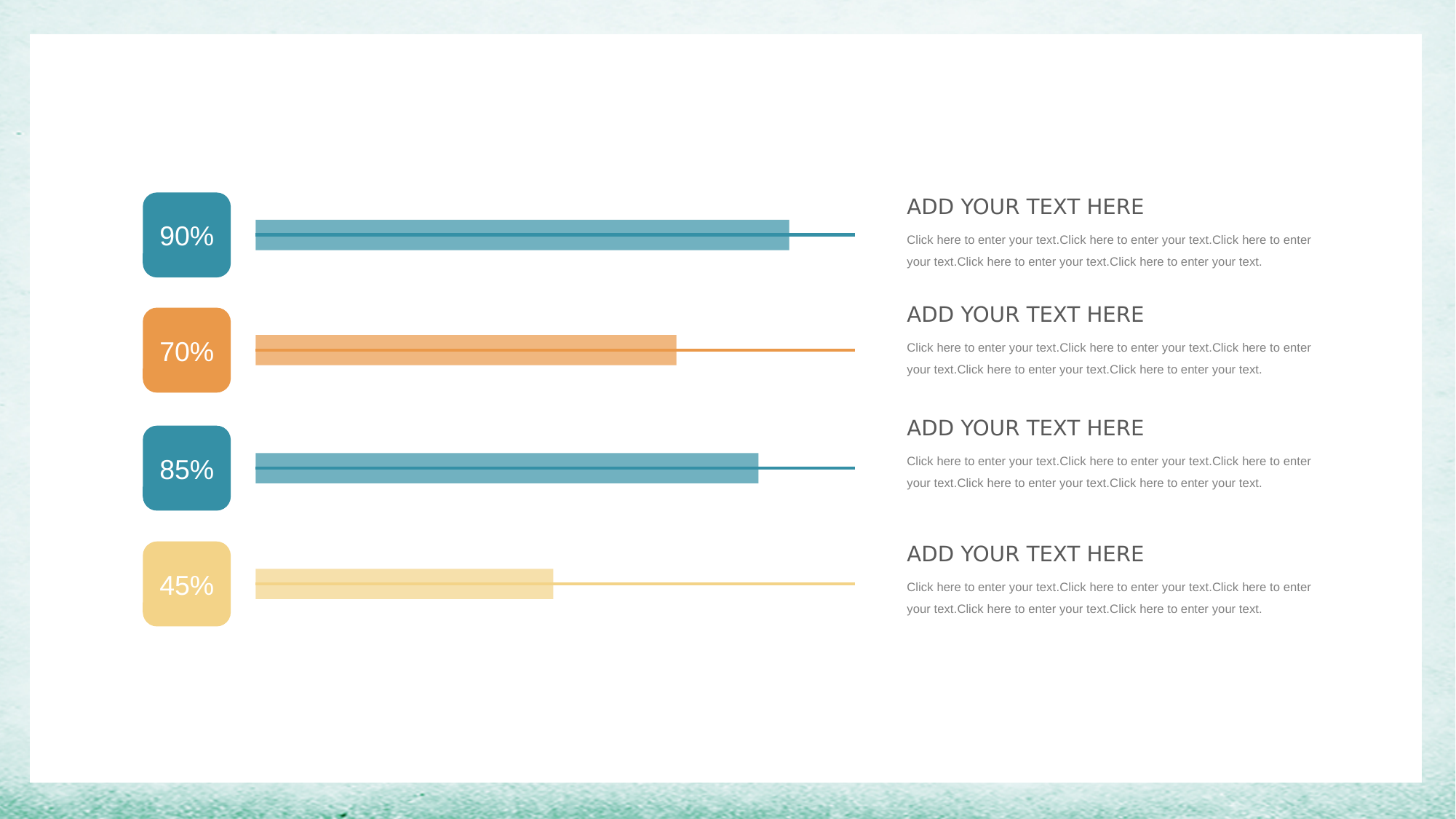

ADD YOUR TEXT HERE
90%
Click here to enter your text.Click here to enter your text.Click here to enter your text.Click here to enter your text.Click here to enter your text.
ADD YOUR TEXT HERE
70%
Click here to enter your text.Click here to enter your text.Click here to enter your text.Click here to enter your text.Click here to enter your text.
ADD YOUR TEXT HERE
85%
Click here to enter your text.Click here to enter your text.Click here to enter your text.Click here to enter your text.Click here to enter your text.
ADD YOUR TEXT HERE
45%
Click here to enter your text.Click here to enter your text.Click here to enter your text.Click here to enter your text.Click here to enter your text.